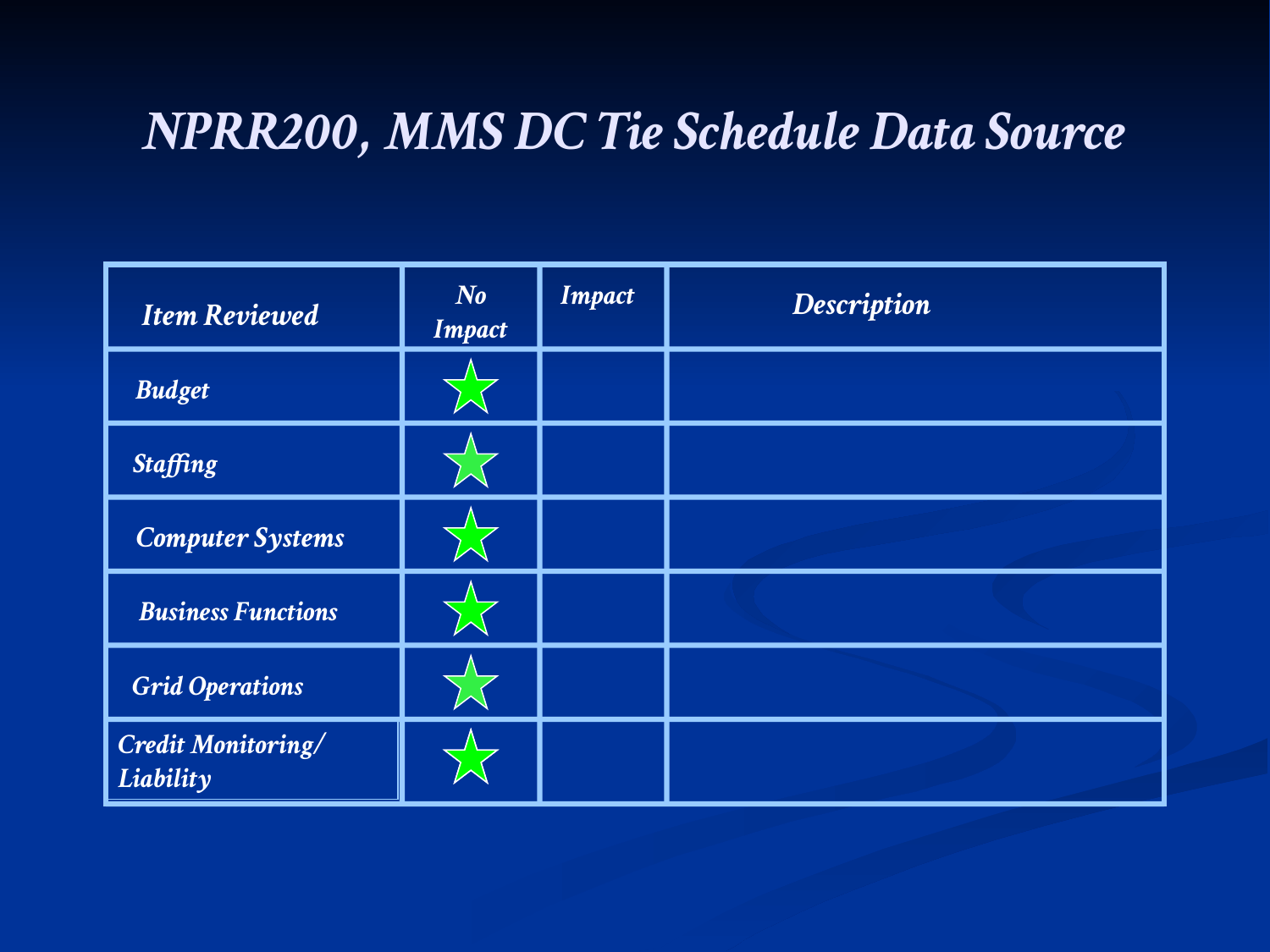

# NPRR200, MMS DC Tie Schedule Data Source

No
Impact
Impact
Description
Item Reviewed

Budget

Staffing

Computer Systems

Business Functions

Grid Operations

Credit Monitoring/
Liability